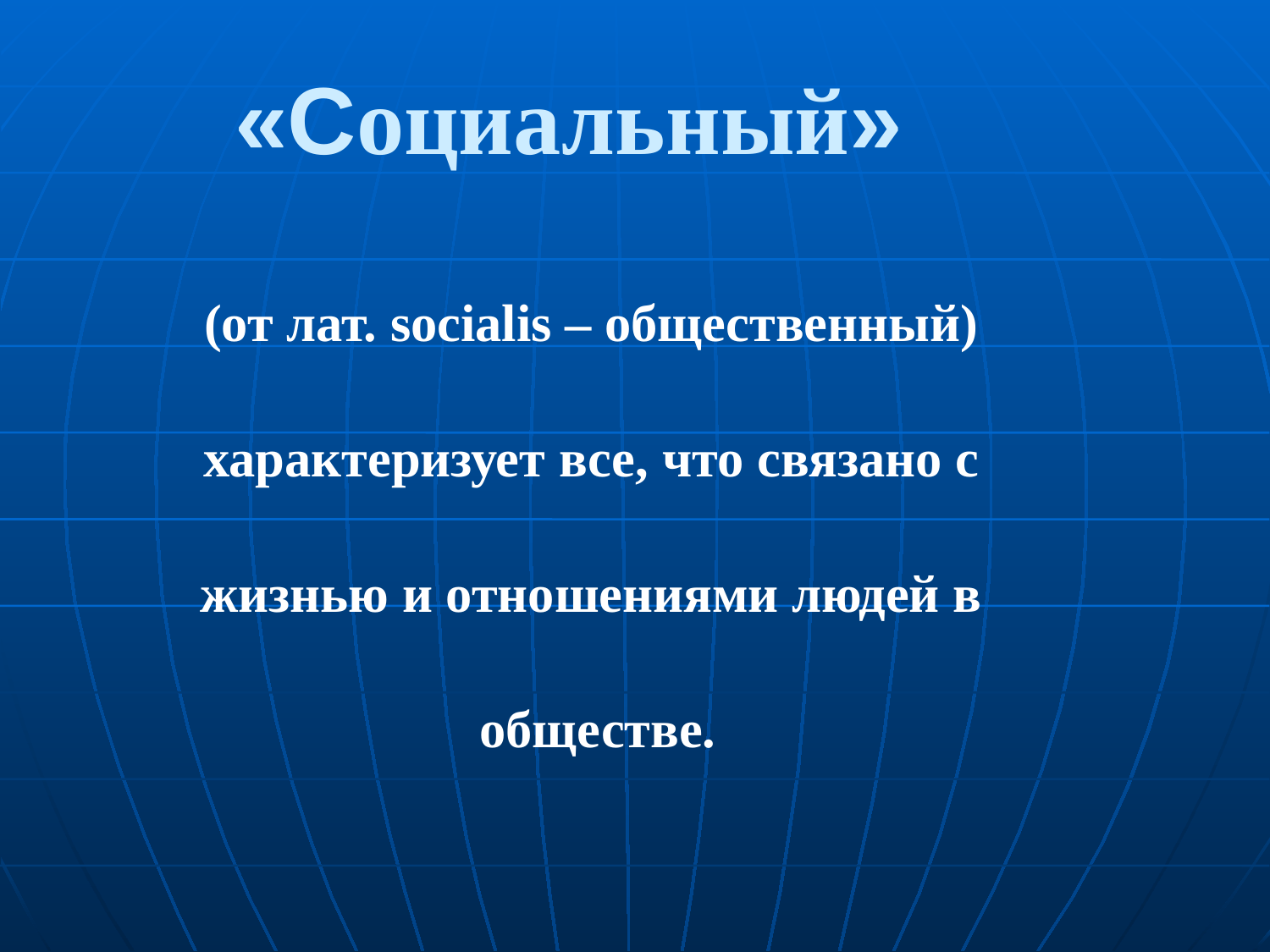

# «Cоциальный»

(от лат. socialis – общественный)

характеризует все, что связано с

жизнью и отношениями людей в

обществе.